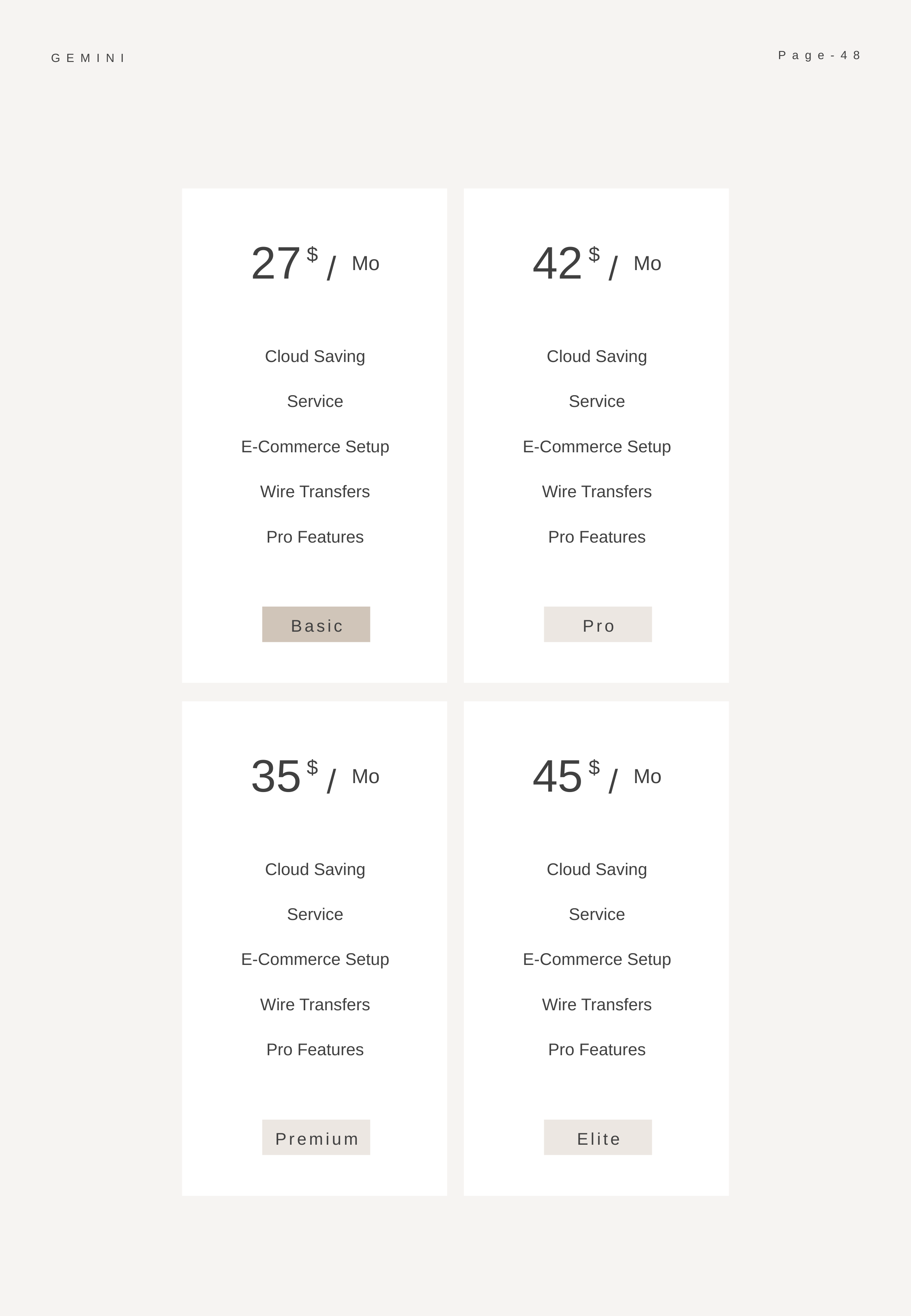

Page-48
GEMINI

27
42
$
$
/
/
Mo
Mo
Cloud Saving
Cloud Saving
Service
Service
E-Commerce Setup
E-Commerce Setup
Wire Transfers
Wire Transfers
Pro Features
Pro Features

Basic
Pro

35
45
$
$
/
/
Mo
Mo
Cloud Saving
Cloud Saving
Service
Service
E-Commerce Setup
E-Commerce Setup
Wire Transfers
Wire Transfers
Pro Features
Pro Features

Premium
Elite